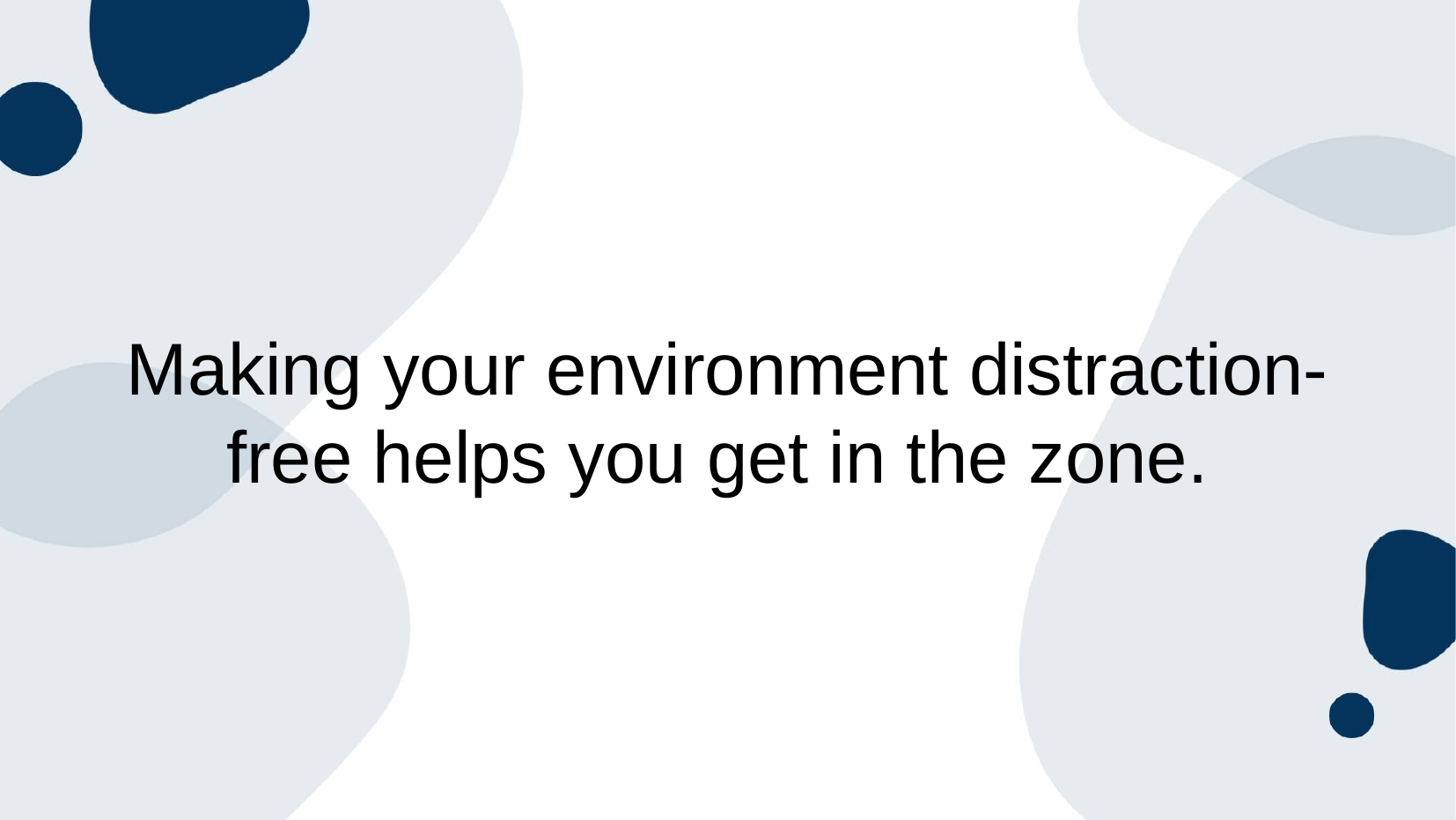

Making your environment distraction-free helps you get in the zone.